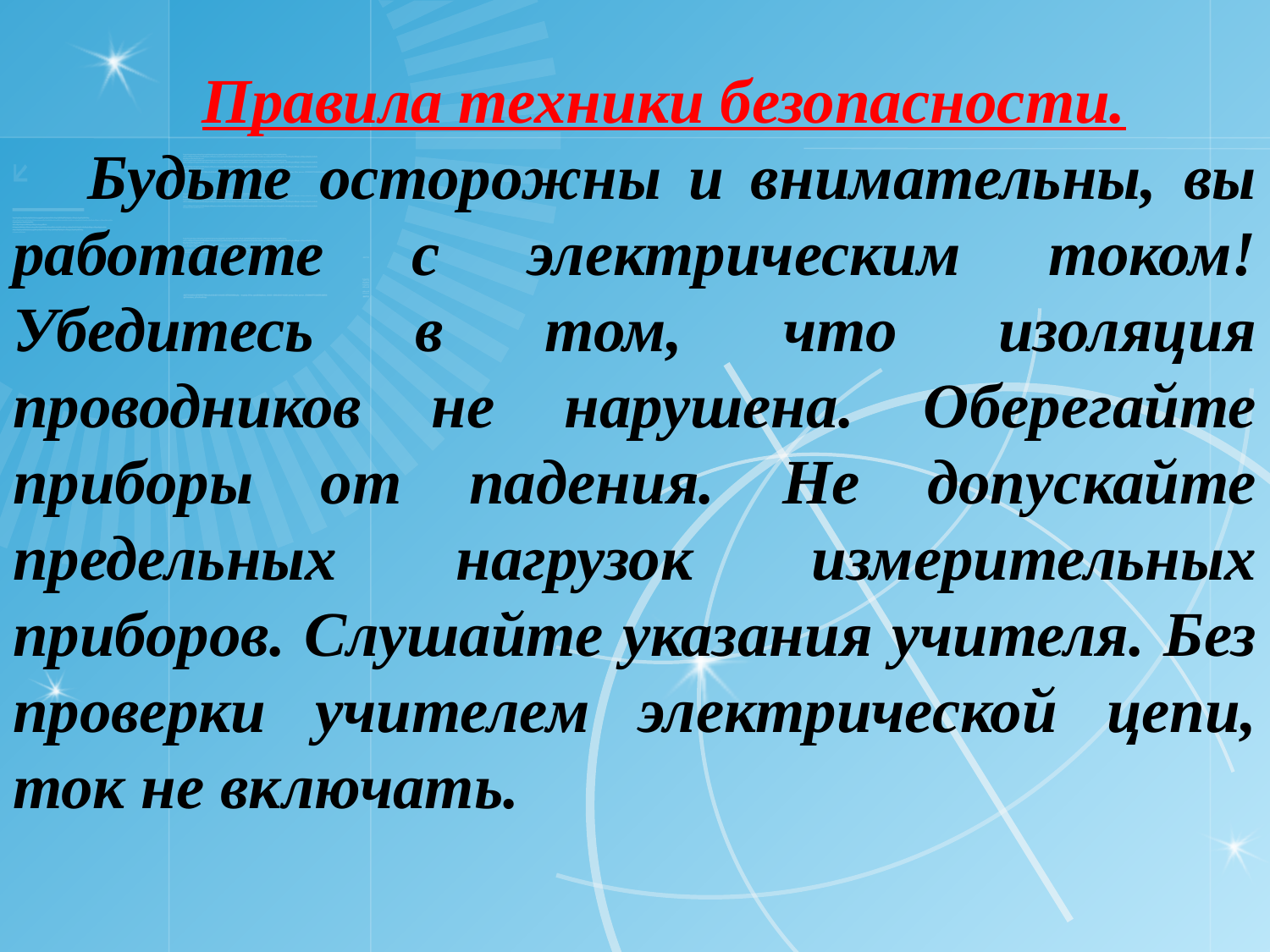

Правила техники безопасности.
Будьте осторожны и внимательны, вы работаете с электрическим током! Убедитесь в том, что изоляция проводников не нарушена. Оберегайте приборы от падения. Не допускайте предельных нагрузок измерительных приборов. Слушайте указания учителя. Без проверки учителем электрической цепи, ток не включать.